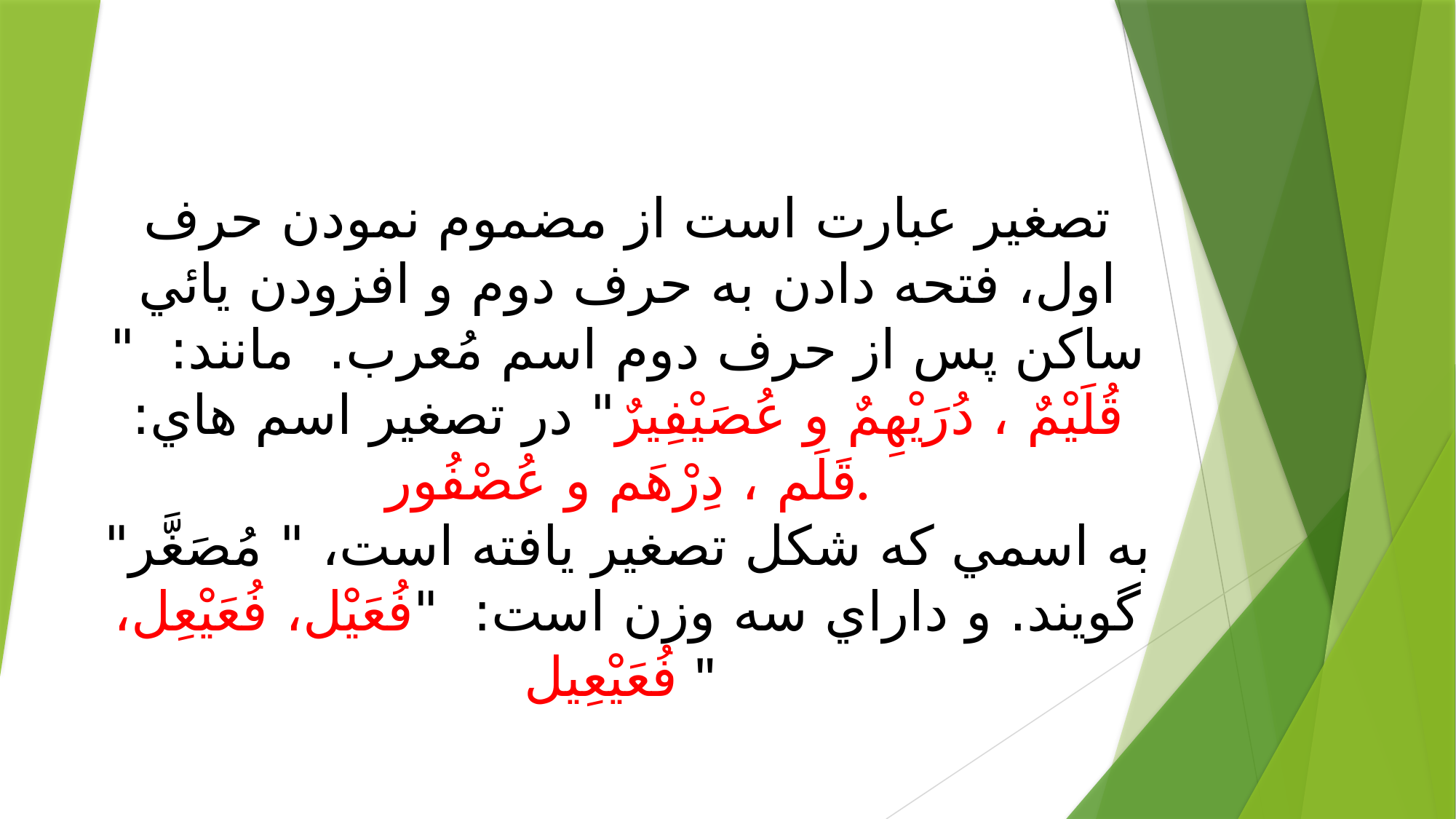

تصغير عبارت است از مضموم نمودن حرف اول، فتحه دادن به حرف دوم و افزودن يائي ساكن پس از حرف دوم اسم مُعرب.  مانند:  " قُلَيْمٌ ، دُرَيْهِمٌ و عُصَيْفِيرٌ" در تصغير اسم هاي: قَلَم ، دِرْهَم و عُصْفُور.
به اسمي كه شكل تصغير يافته است، " مُصَغَّر" گويند. و داراي سه وزن است:  "فُعَيْل، فُعَيْعِل، فُعَيْعِيل "